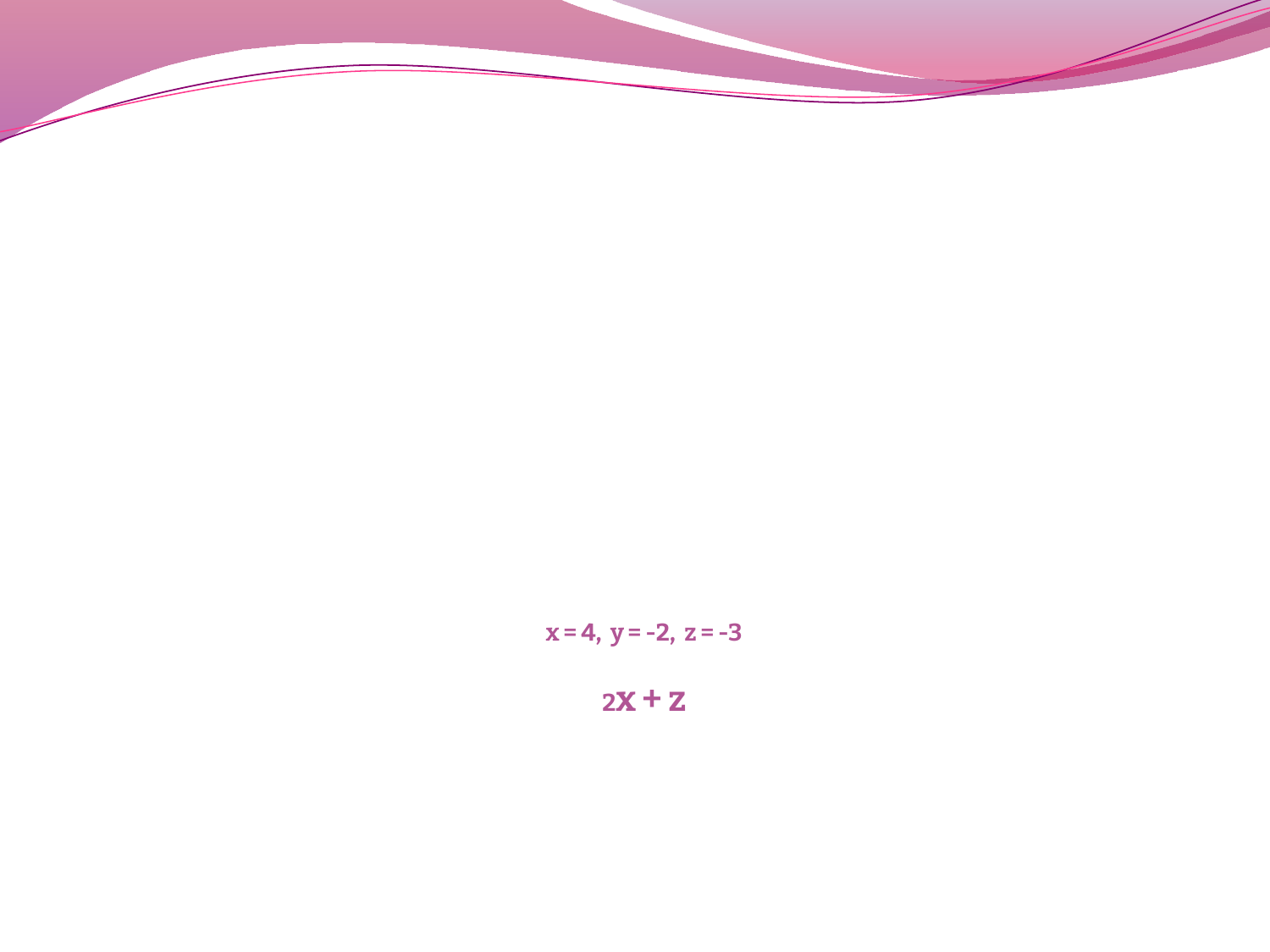

# x = 4,  y = -2,  z = -3 2x + z